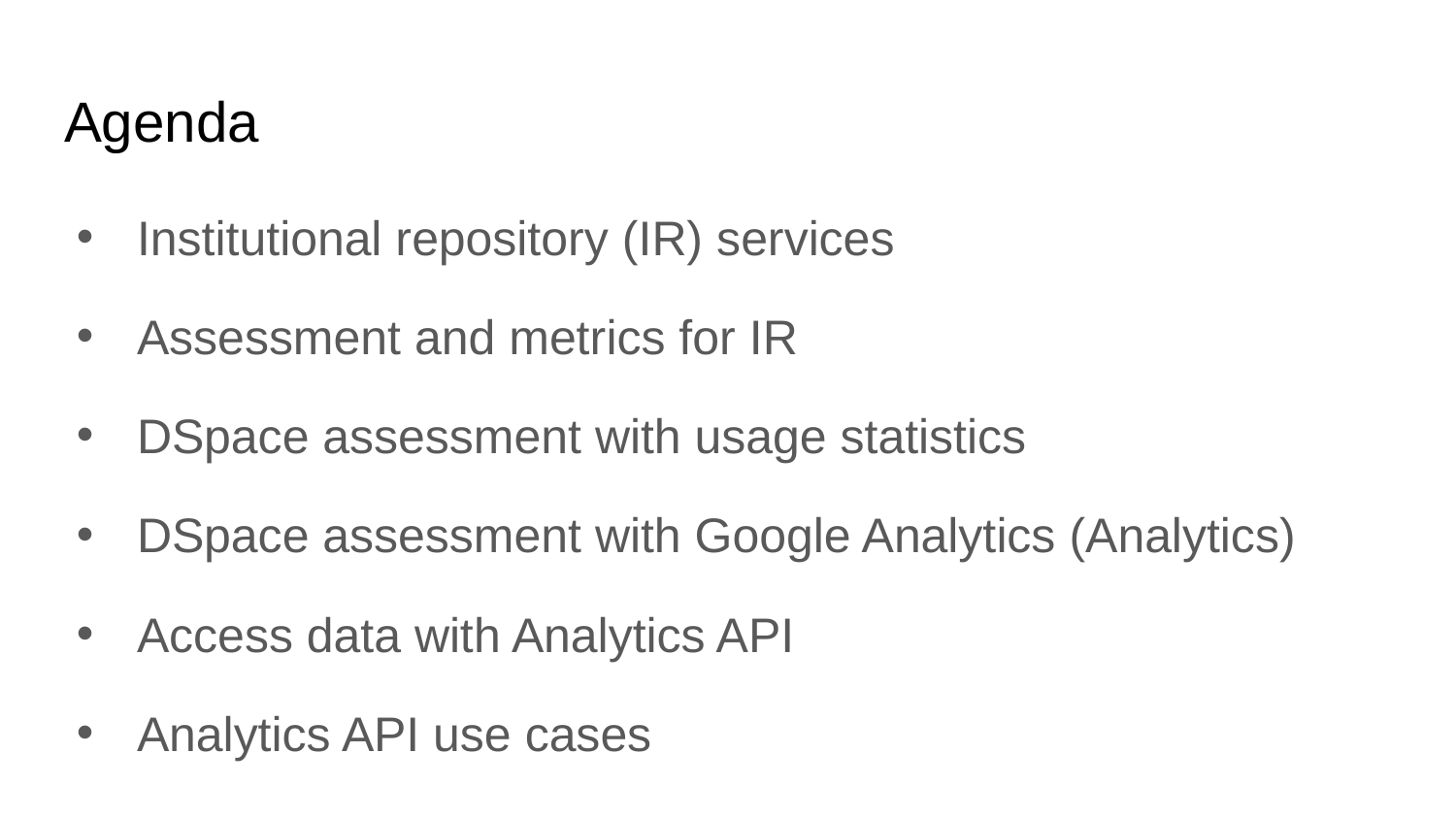

# Agenda
Institutional repository (IR) services
Assessment and metrics for IR
DSpace assessment with usage statistics
DSpace assessment with Google Analytics (Analytics)
Access data with Analytics API
Analytics API use cases